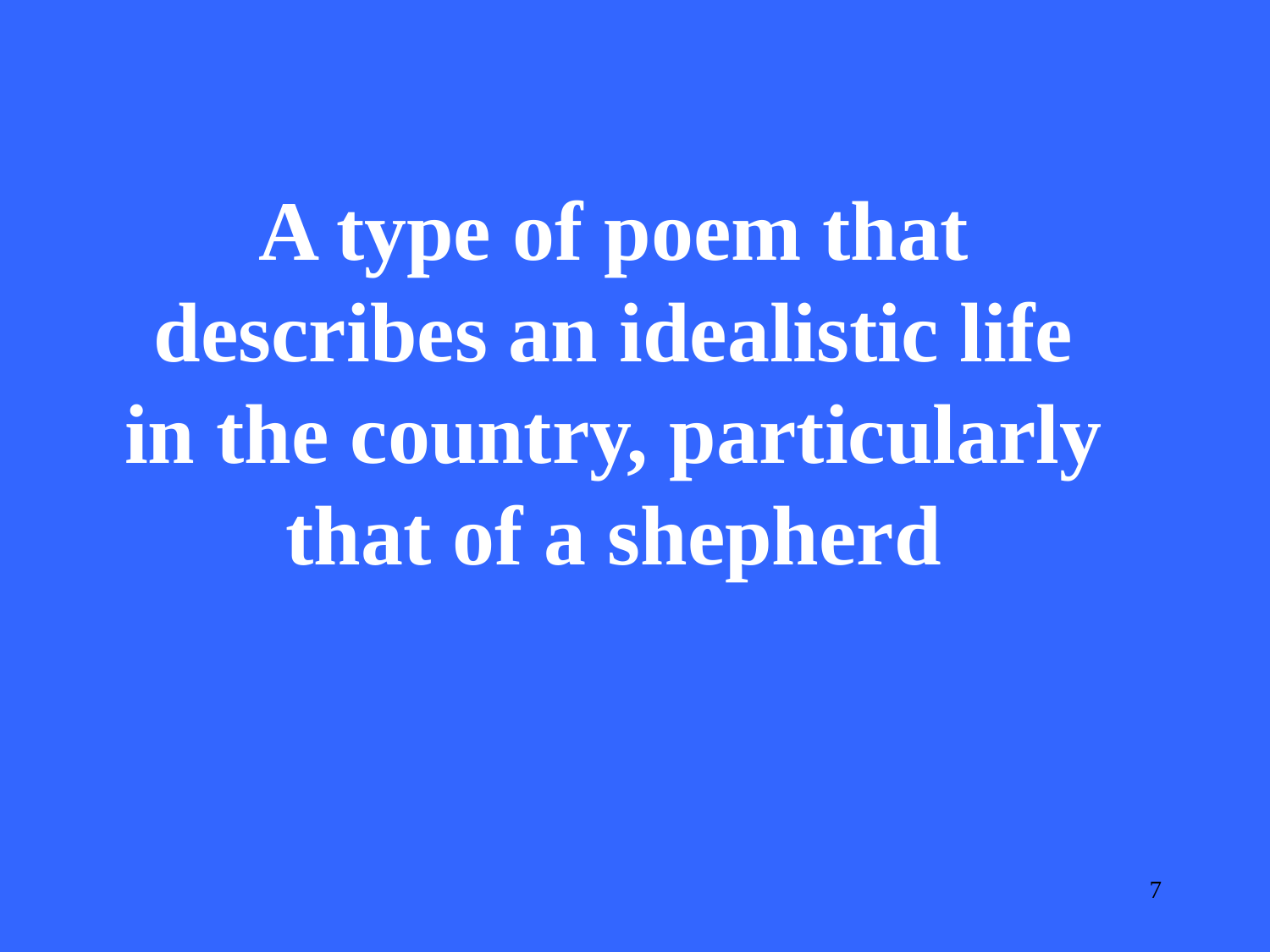

A type of poem that describes an idealistic life in the country, particularly that of a shepherd

7